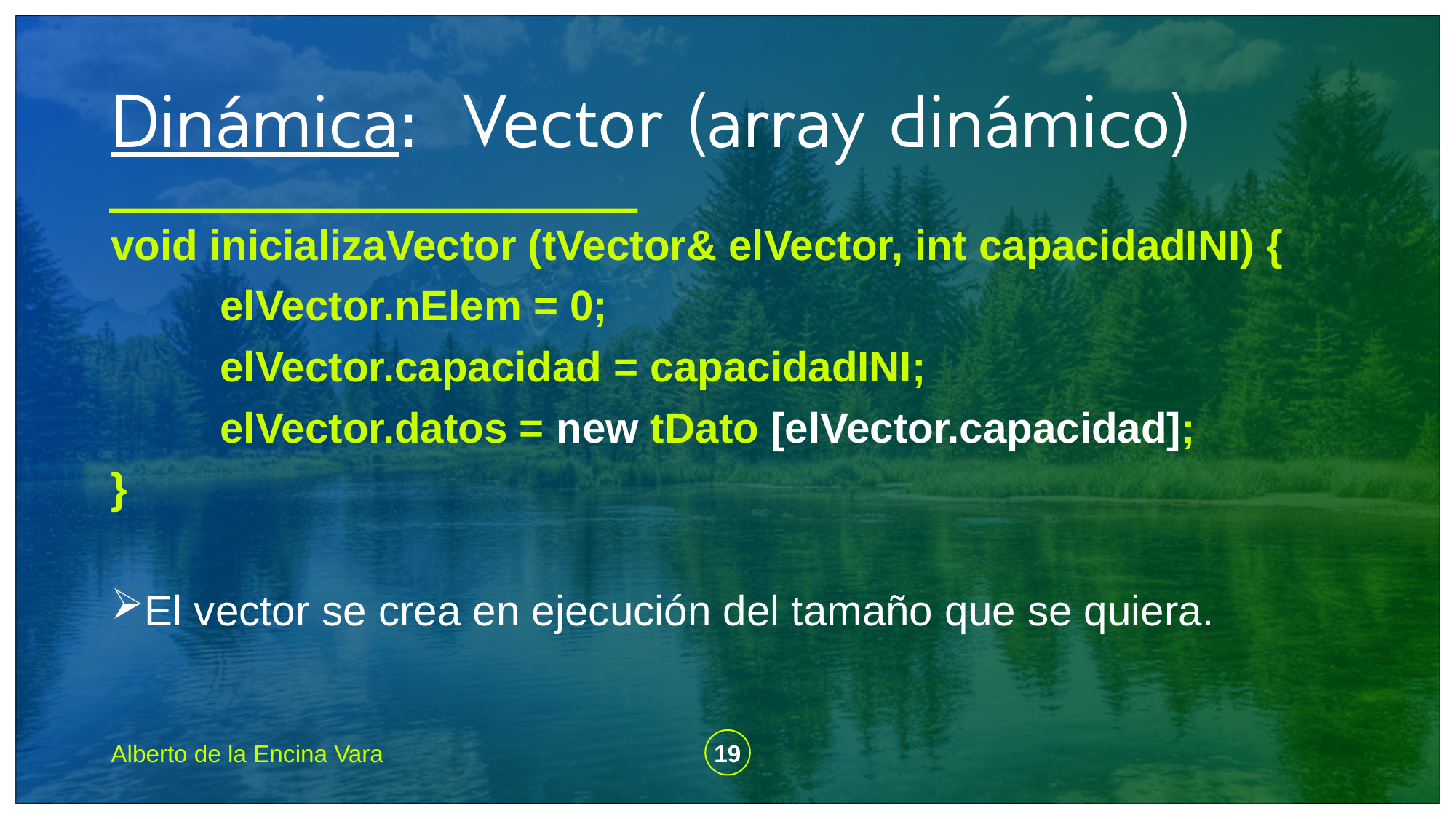

# Dinámica:  Vector (array dinámico)
void inicializaVector (tVector& elVector, int capacidadINI) {
	elVector.nElem = 0;
	elVector.capacidad = capacidadINI;
	elVector.datos = new tDato [elVector.capacidad];
}

El vector se crea en ejecución del tamaño que se quiera.
Alberto de la Encina Vara
19